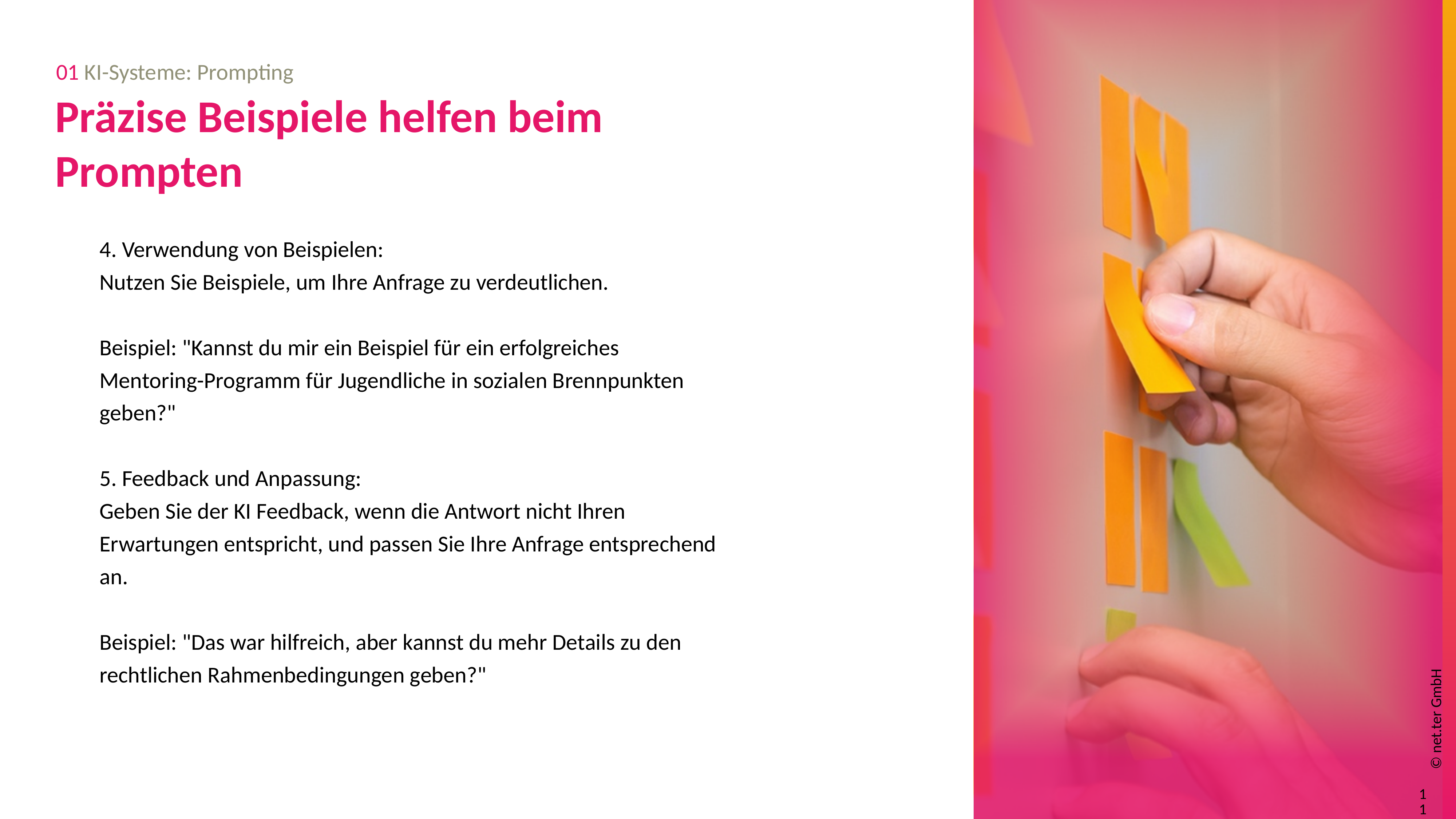

01 KI-Systeme: Prompting
Präzise Beispiele helfen beim Prompten
4. Verwendung von Beispielen:
Nutzen Sie Beispiele, um Ihre Anfrage zu verdeutlichen.

Beispiel: "Kannst du mir ein Beispiel für ein erfolgreiches Mentoring-Programm für Jugendliche in sozialen Brennpunkten geben?"

5. Feedback und Anpassung:
Geben Sie der KI Feedback, wenn die Antwort nicht Ihren Erwartungen entspricht, und passen Sie Ihre Anfrage entsprechend an.

Beispiel: "Das war hilfreich, aber kannst du mehr Details zu den rechtlichen Rahmenbedingungen geben?"
11